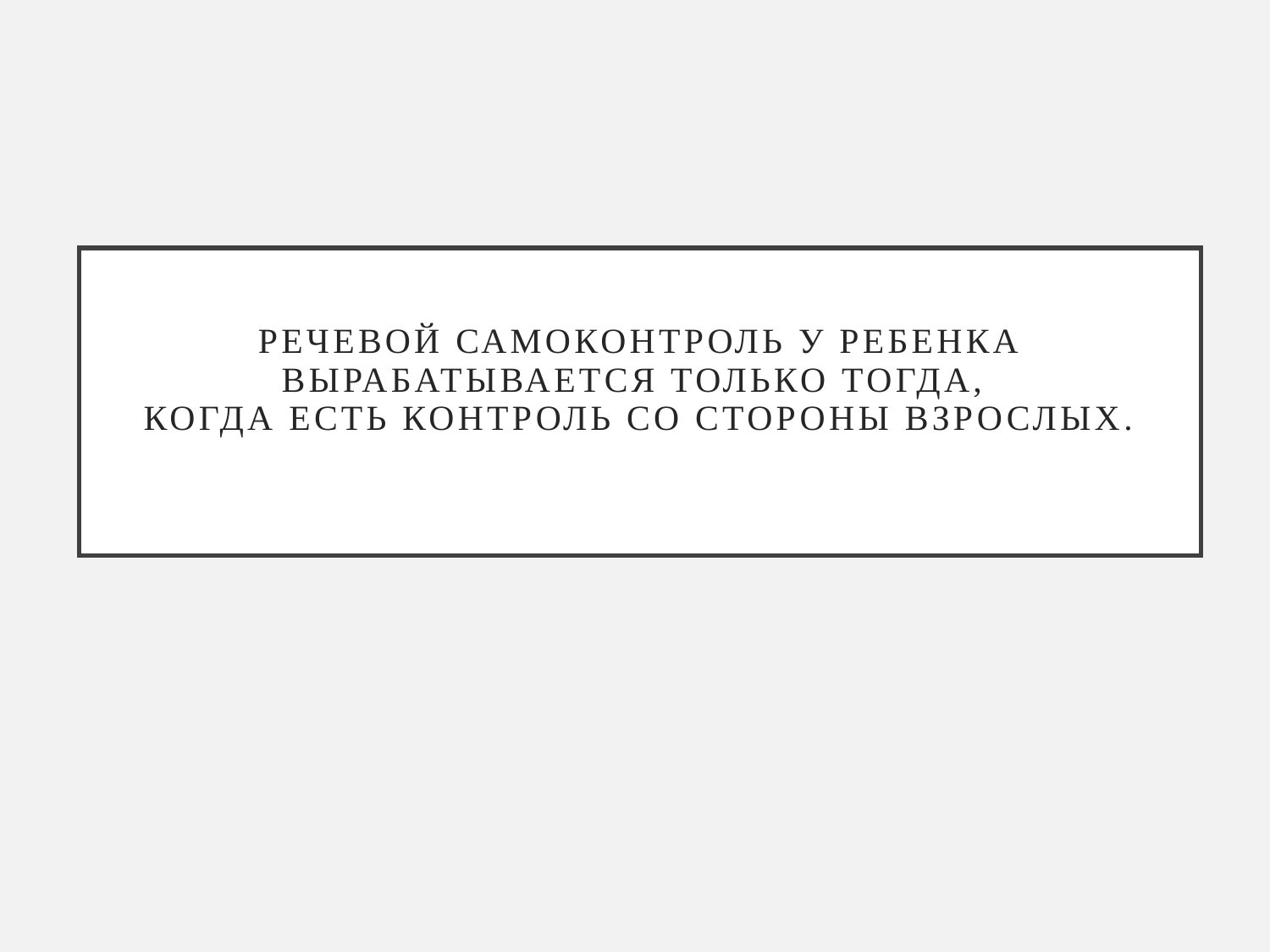

# Речевой самоконтроль у ребенка вырабатывается только тогда, когда есть контроль со стороны взрослых.